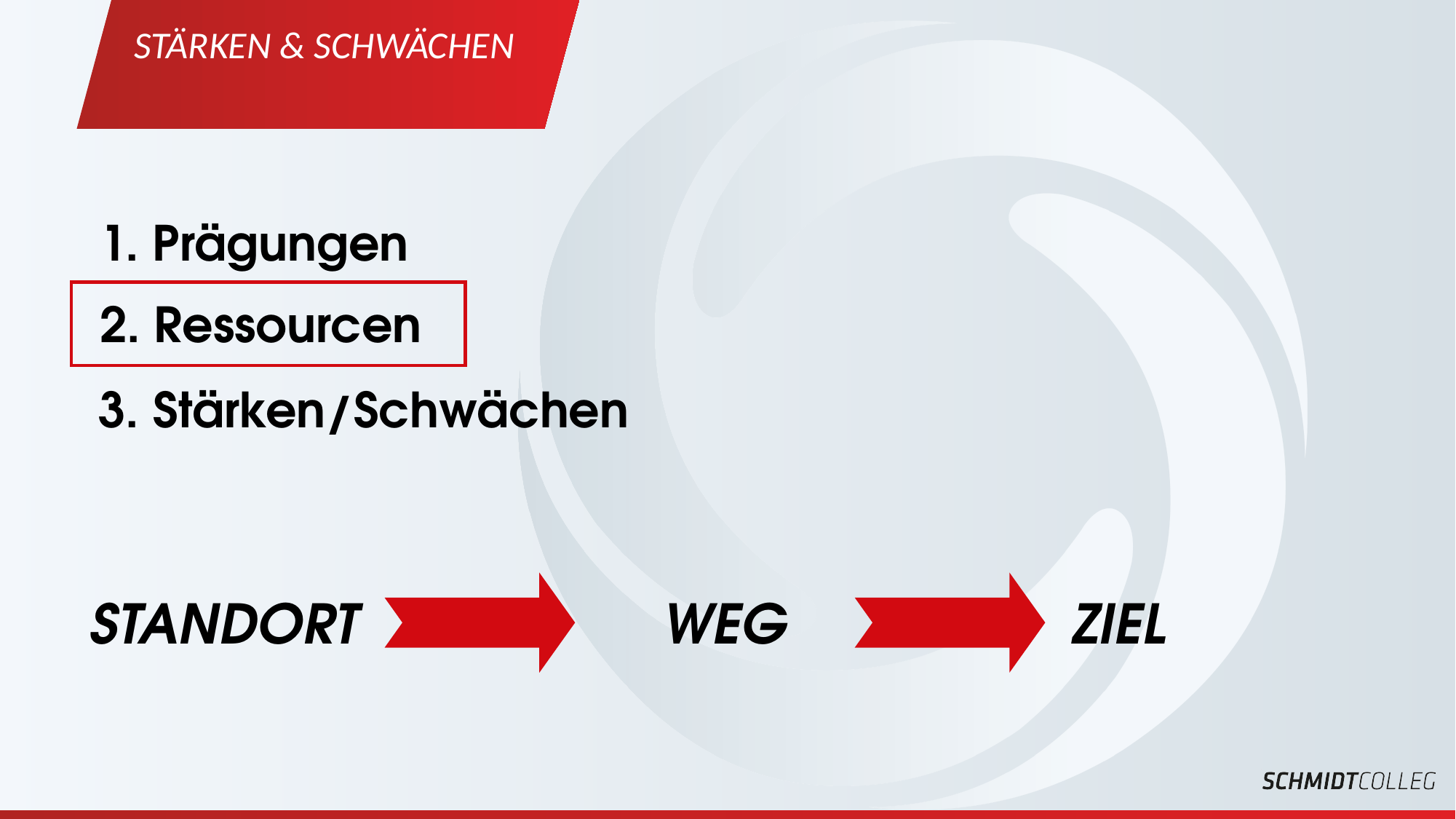

Stärken & Schwächen
1. Prägungen

2. Ressourcen
3. Stärken/Schwächen

STANDORT		         WEG			ZIEL